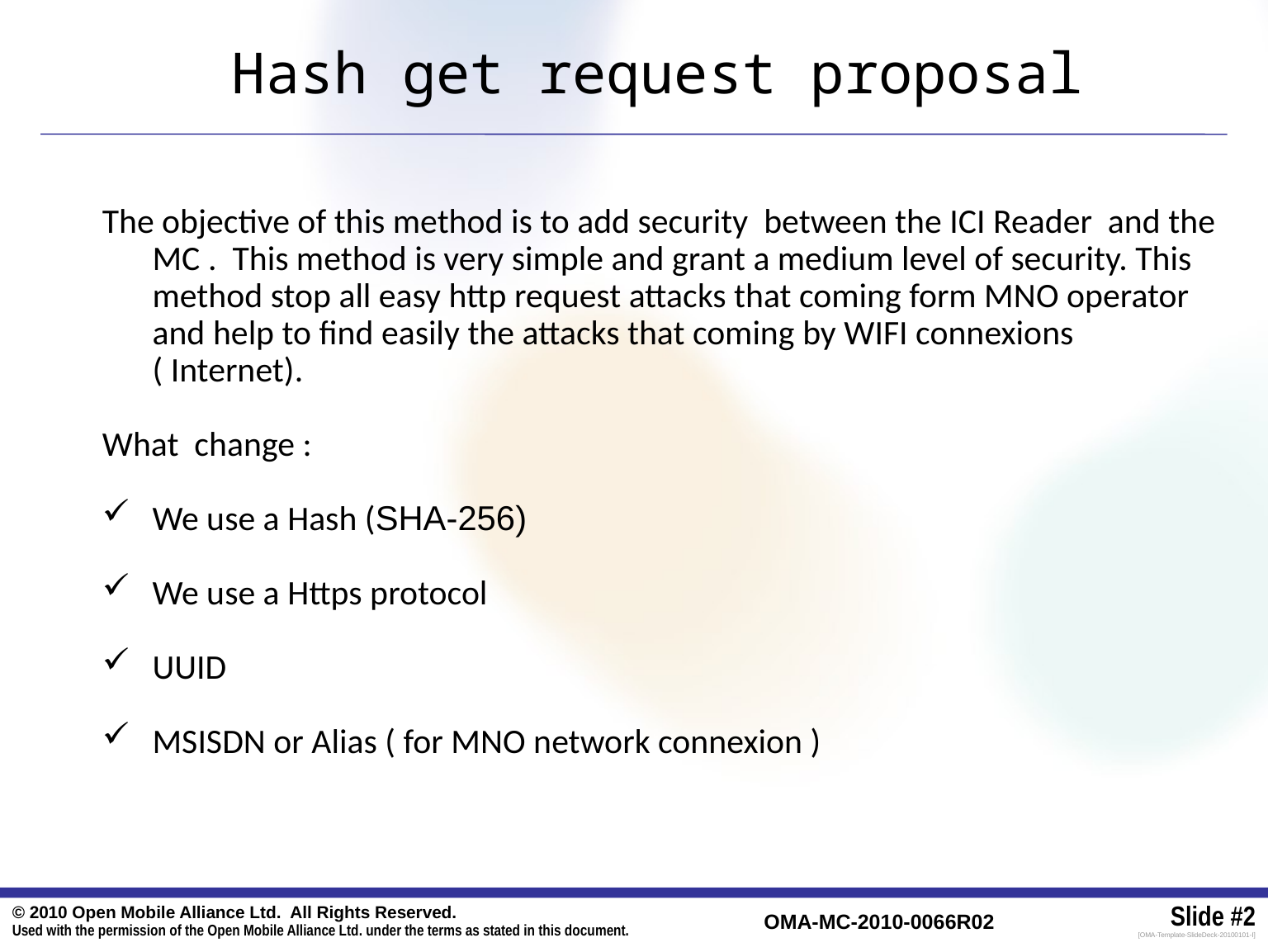

Hash get request proposal

The objective of this method is to add security  between the ICI Reader  and the MC .  This method is very simple and grant a medium level of security. This method stop all easy http request attacks that coming form MNO operator and help to find easily the attacks that coming by WIFI connexions ( Internet).

What  change :

We use a Hash (SHA-256)
We use a Https protocol

UUID

MSISDN or Alias ( for MNO network connexion )